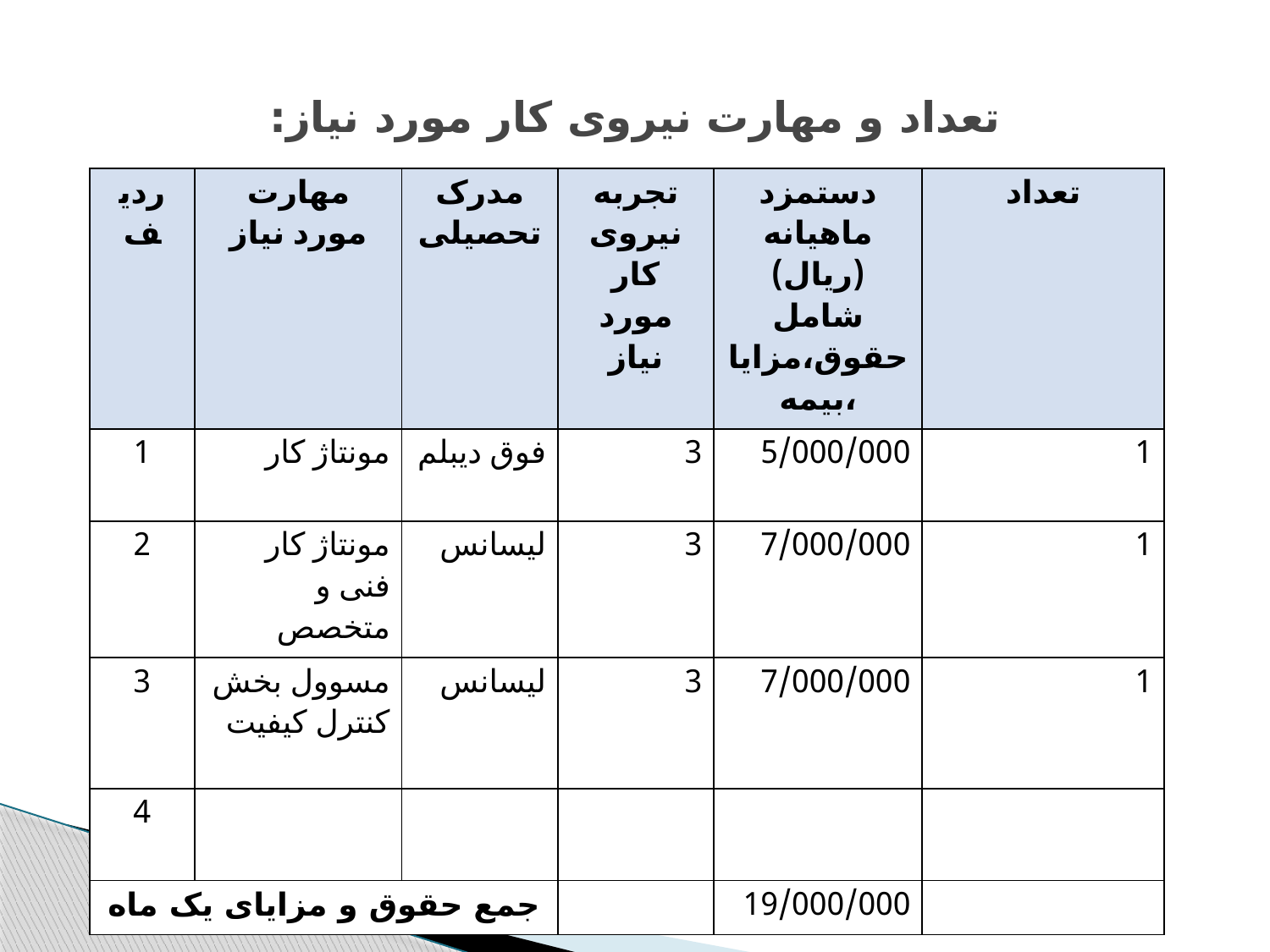

# تعداد و مهارت نیروی کار مورد نیاز:
| ردیف | مهارت مورد نیاز | مدرک تحصیلی | تجربه نیروی کار مورد نیاز | دستمزد ماهیانه (ریال) شامل حقوق،مزایا،بیمه | تعداد |
| --- | --- | --- | --- | --- | --- |
| 1 | مونتاژ کار | فوق دیبلم | 3 | 5/000/000 | 1 |
| 2 | مونتاژ کار فنی و متخصص | لیسانس | 3 | 7/000/000 | 1 |
| 3 | مسوول بخش کنترل کیفیت | لیسانس | 3 | 7/000/000 | 1 |
| 4 |  |  |  |  |  |
| جمع حقوق و مزایای یک ماه |  |  |  | 19/000/000 |  |